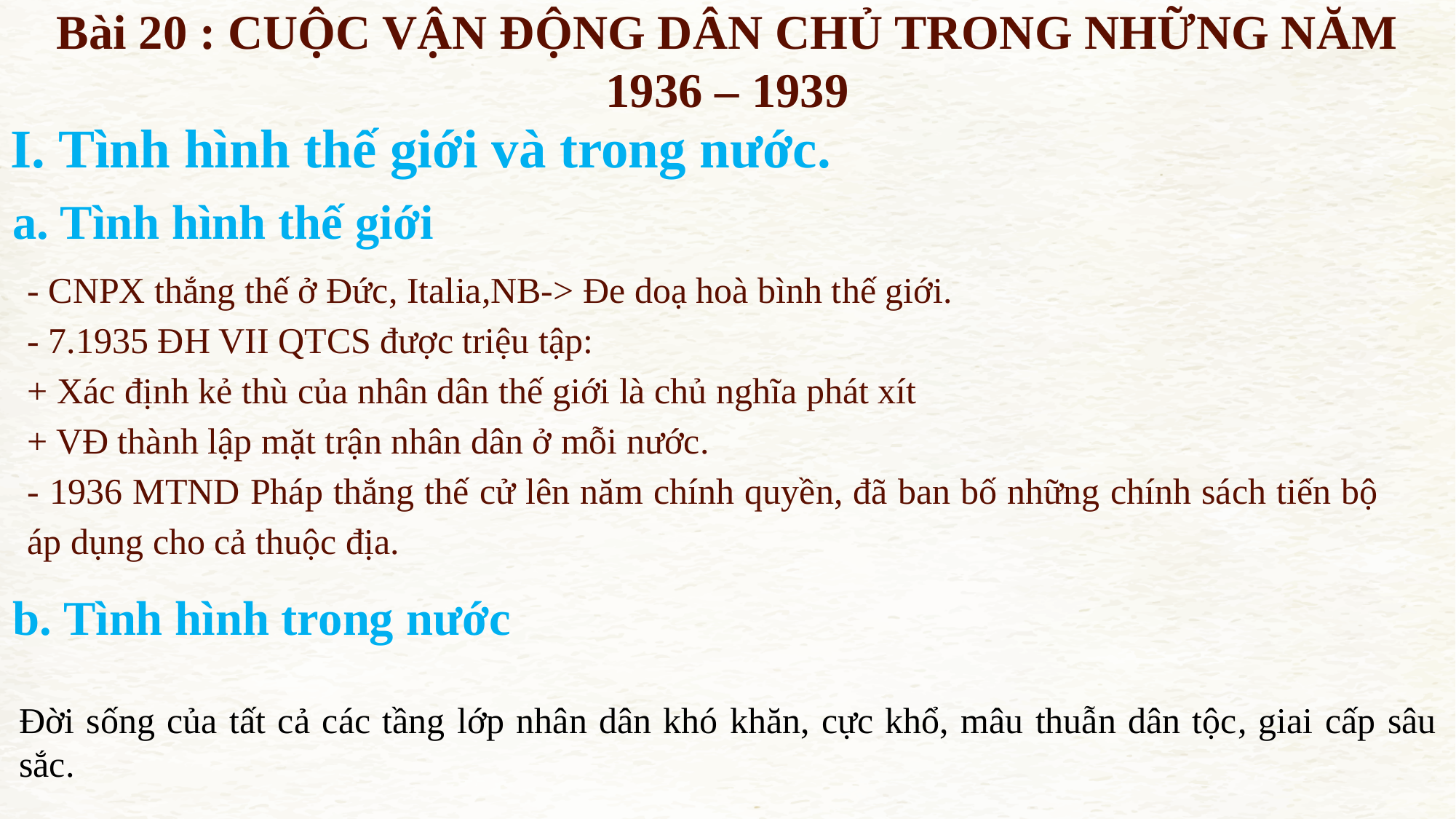

Bài 20 : CUỘC VẬN ĐỘNG DÂN CHỦ TRONG NHỮNG NĂM 1936 – 1939
I. Tình hình thế giới và trong nước.
a. Tình hình thế giới
- CNPX thắng thế ở Đức, Italia,NB-> Đe doạ hoà bình thế giới.
- 7.1935 ĐH VII QTCS được triệu tập:
+ Xác định kẻ thù của nhân dân thế giới là chủ nghĩa phát xít
+ VĐ thành lập mặt trận nhân dân ở mỗi nước.
- 1936 MTND Pháp thắng thế cử lên năm chính quyền, đã ban bố những chính sách tiến bộ áp dụng cho cả thuộc địa.
b. Tình hình trong nước
Đời sống của tất cả các tầng lớp nhân dân khó khăn, cực khổ, mâu thuẫn dân tộc, giai cấp sâu sắc.